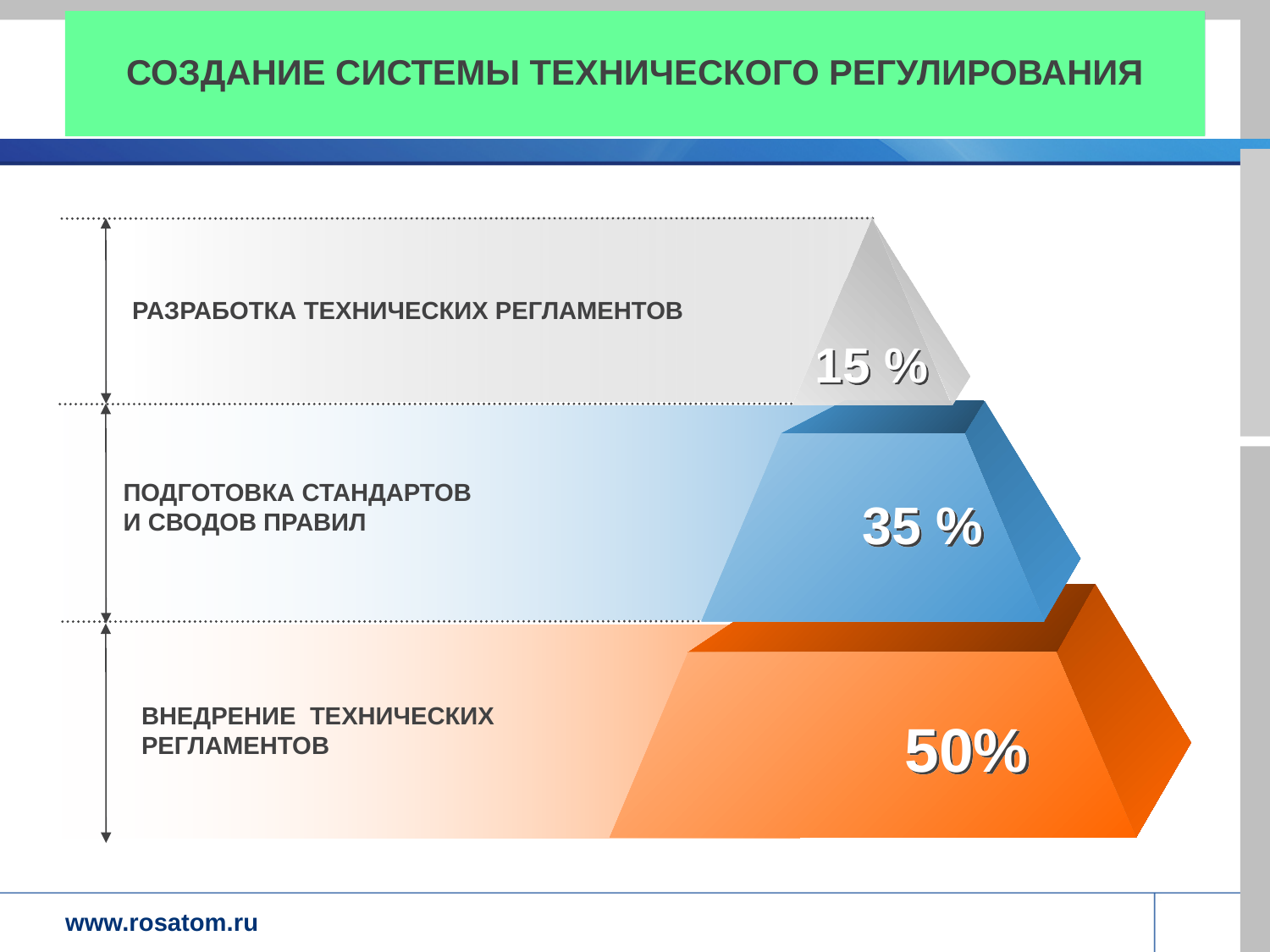

СОЗДАНИЕ СИСТЕМЫ ТЕХНИЧЕСКОГО РЕГУЛИРОВАНИЯ

РАЗРАБОТКА ТЕХНИЧЕСКИХ РЕГЛАМЕНТОВ
15 %

ПОДГОТОВКА СТАНДАРТОВ
И СВОДОВ ПРАВИЛ
35 %

ВНЕДРЕНИЕ  ТЕХНИЧЕСКИХ
РЕГЛАМЕНТОВ
50%